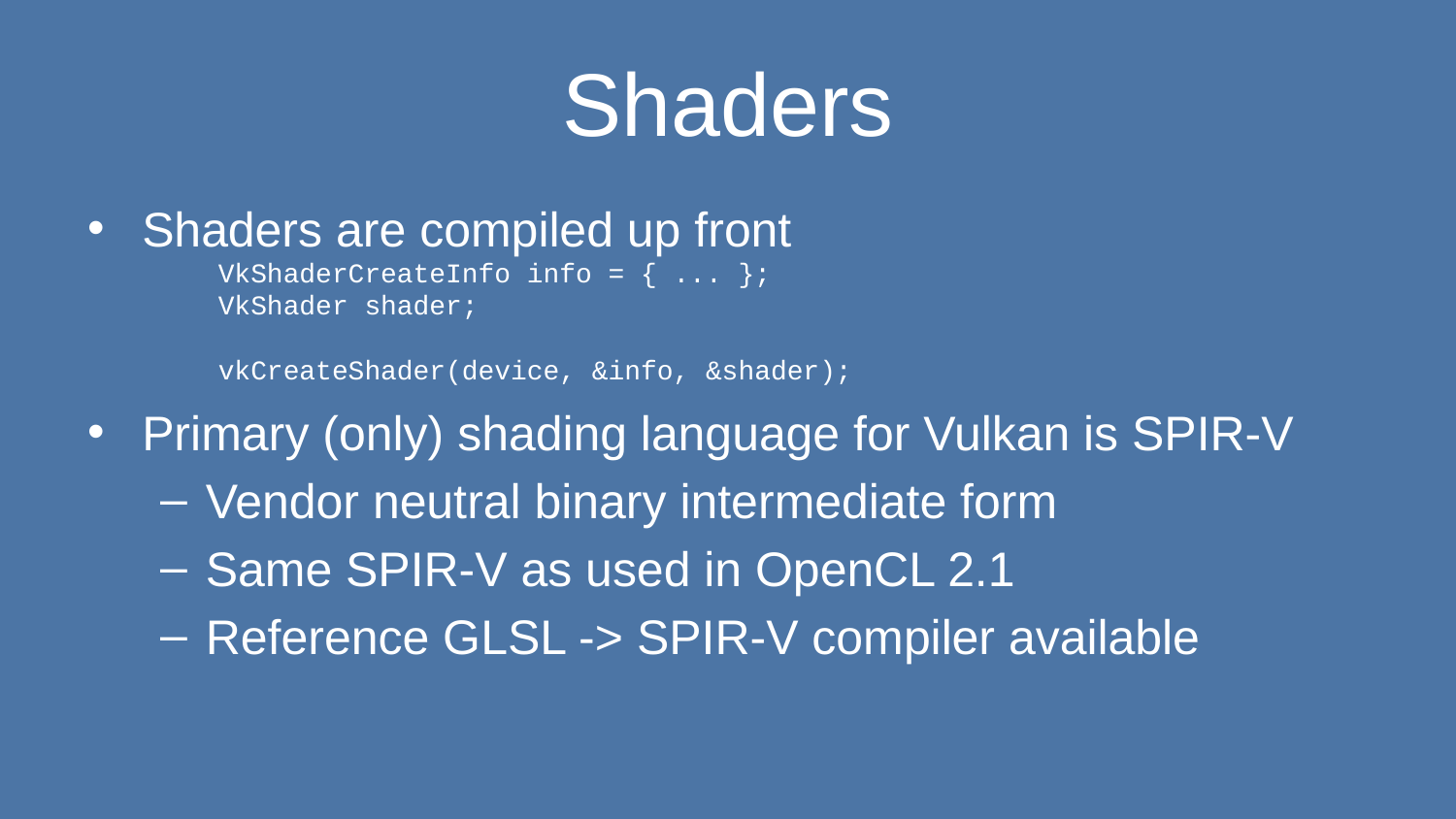

# Shaders
Shaders are compiled up front

Primary (only) shading language for Vulkan is SPIR-V
Vendor neutral binary intermediate form
Same SPIR-V as used in OpenCL 2.1
Reference GLSL -> SPIR-V compiler available
VkShaderCreateInfo info = { ... };
VkShader shader;

vkCreateShader(device, &info, &shader);